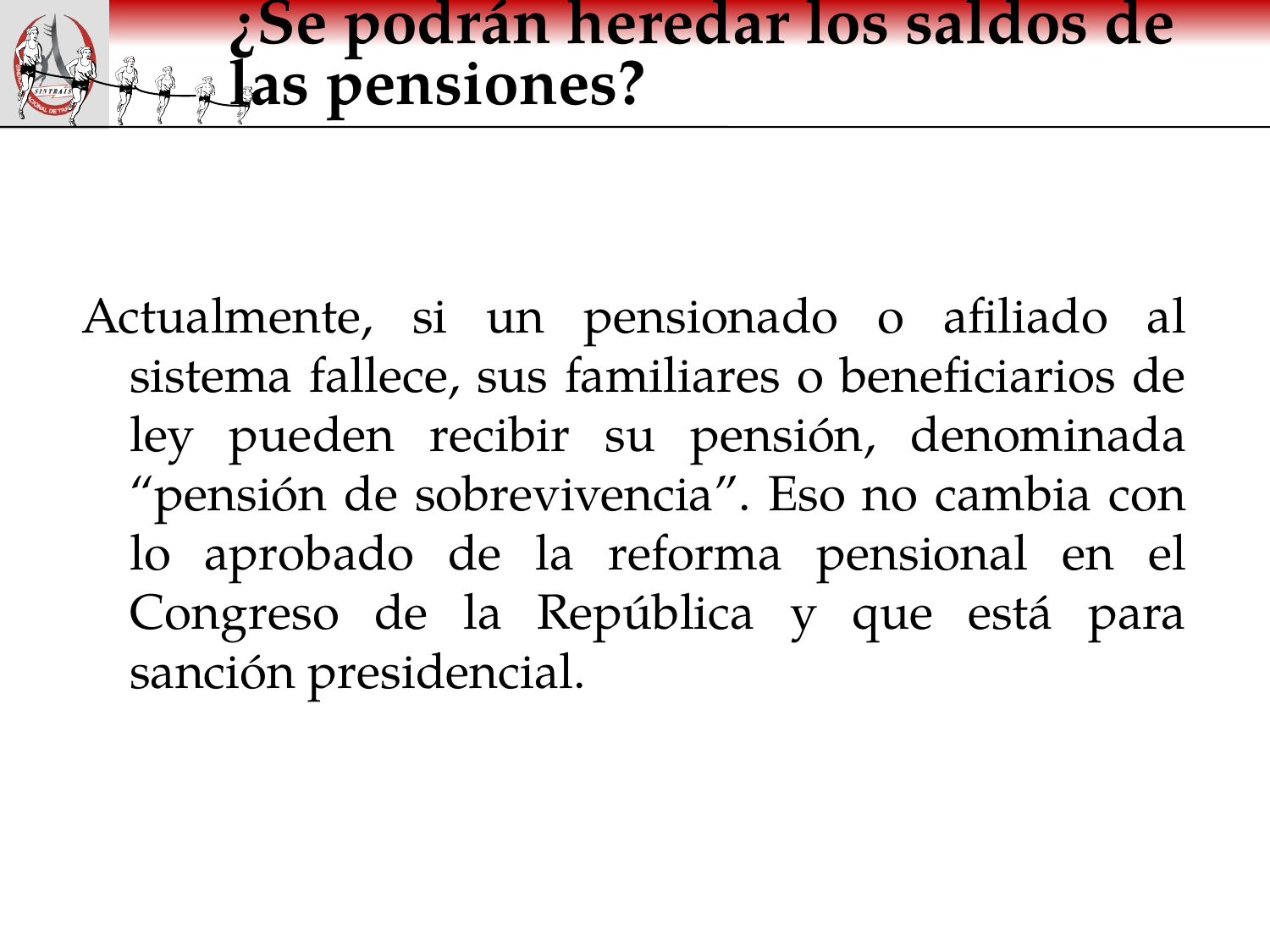

# ¿Se podrán heredar los saldos de las pensiones?

Actualmente, si un pensionado o afiliado al sistema fallece, sus familiares o beneficiarios de ley pueden recibir su pensión, denominada “pensión de sobrevivencia”. Eso no cambia con lo aprobado de la reforma pensional en el Congreso de la República y que está para sanción presidencial.